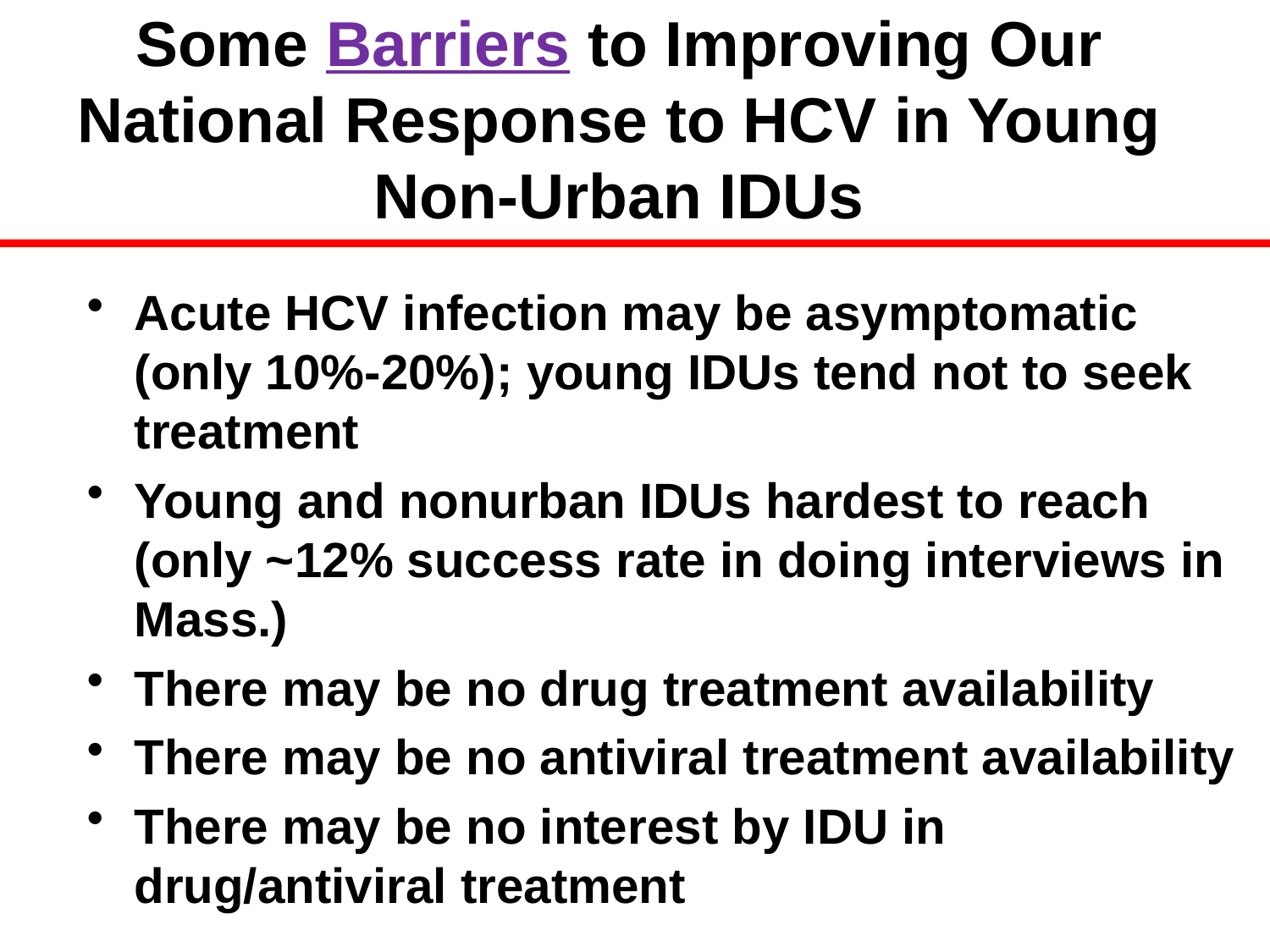

Some Barriers to Improving Our National Response to HCV in Young Non-Urban IDUs

Acute HCV infection may be asymptomatic (only 10%-20%); young IDUs tend not to seek treatment
Young and nonurban IDUs hardest to reach (only ~12% success rate in doing interviews in Mass.)
There may be no drug treatment availability
There may be no antiviral treatment availability
There may be no interest by IDU in drug/antiviral treatment